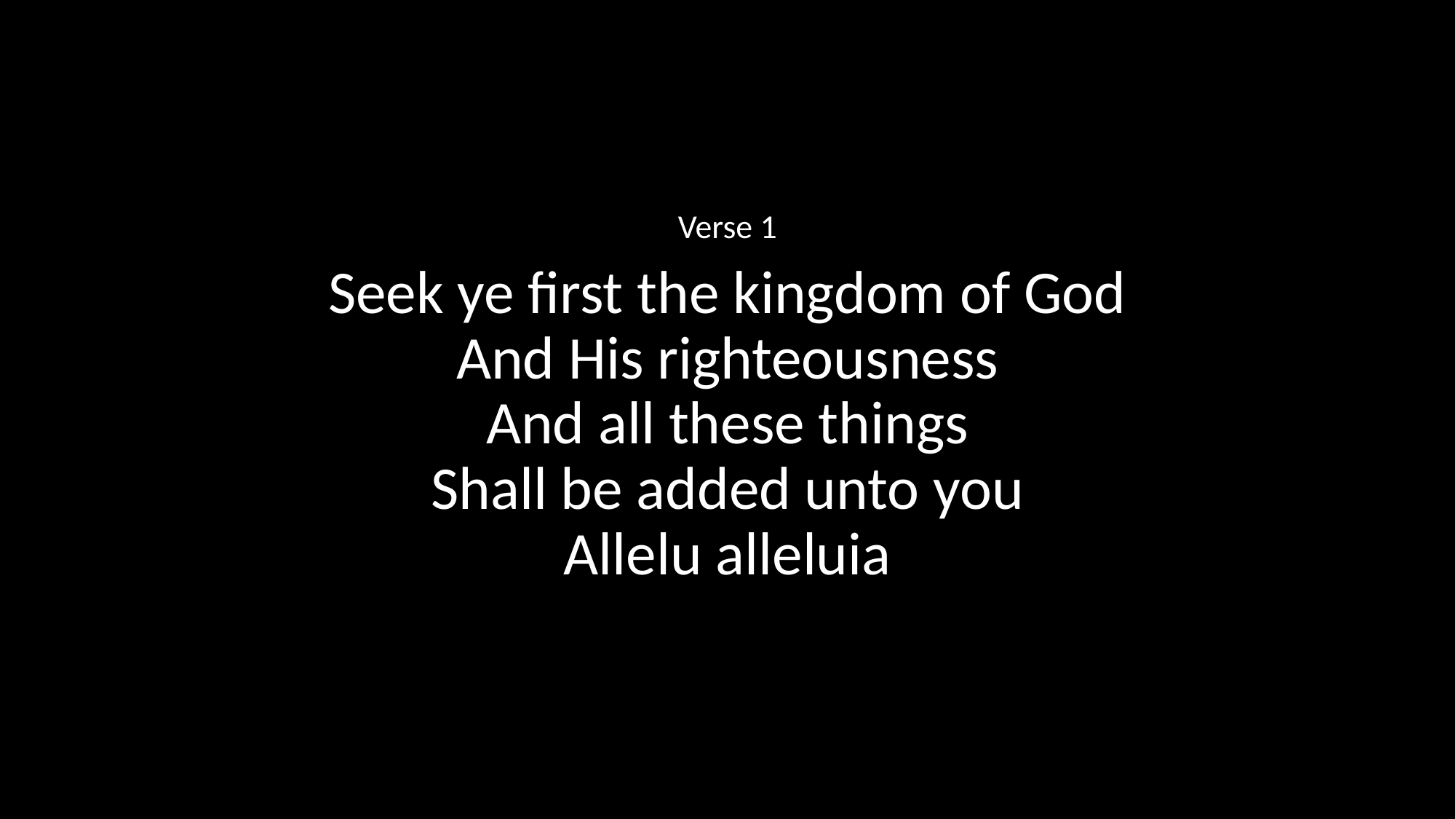

Verse 1
Seek ye first the kingdom of God
And His righteousness
And all these things
Shall be added unto you
Allelu alleluia